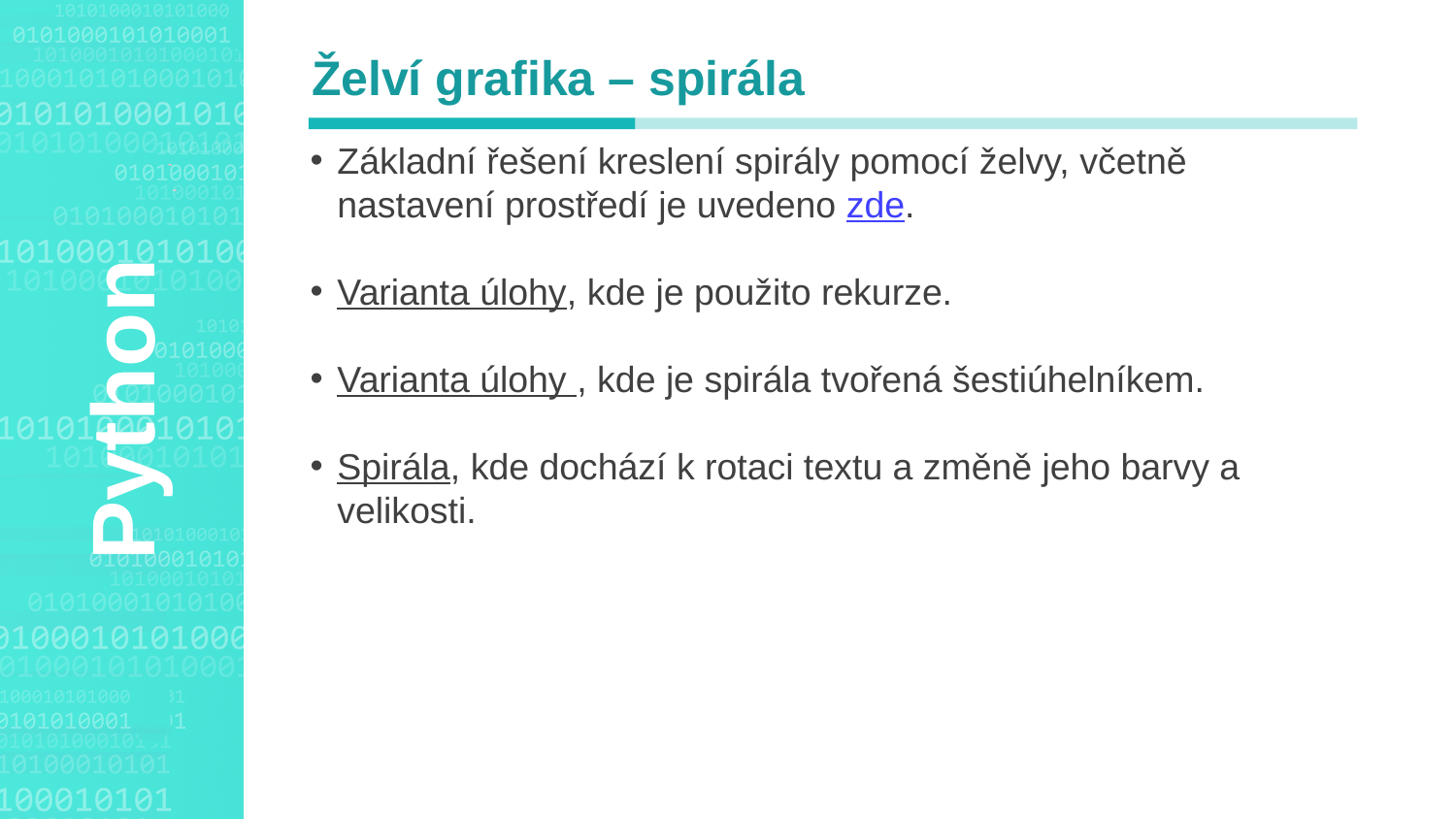

Želví grafika – spirála
Základní řešení kreslení spirály pomocí želvy, včetně nastavení prostředí je uvedeno zde.
Varianta úlohy, kde je použito rekurze.

Varianta úlohy , kde je spirála tvořená šestiúhelníkem.

Spirála, kde dochází k rotaci textu a změně jeho barvy a velikosti.

Agenda Style

Python